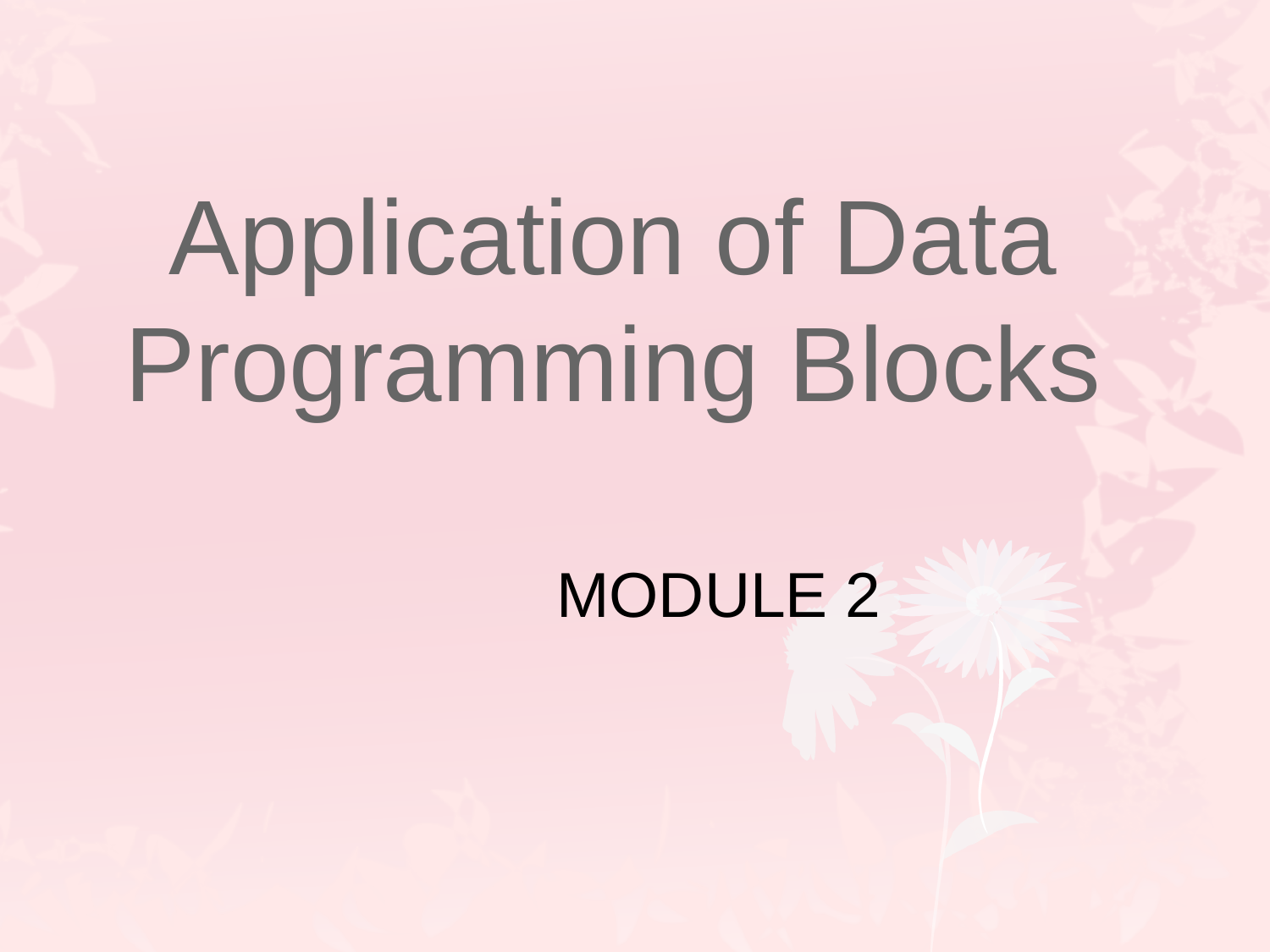

# Application of Data Programming Blocks
MODULE 2